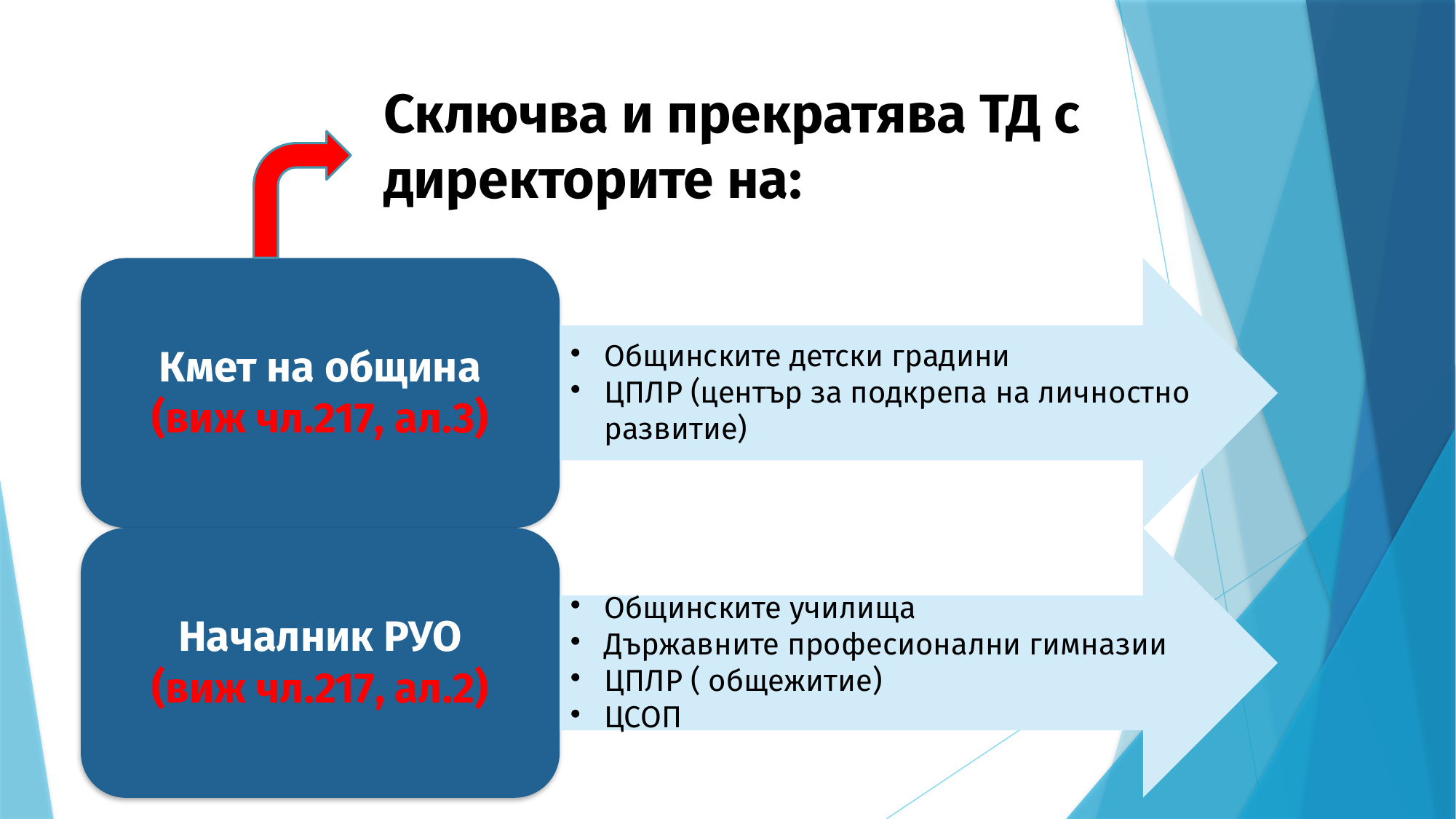

# Сключва и прекратява ТД с директорите на:

Кмет на община
(виж чл.217, ал.3)
Общинските детски градини
ЦПЛР (център за подкрепа на личностно развитие)
Началник РУО
(виж чл.217, ал.2)
Общинските училища
Държавните професионални гимназии
ЦПЛР ( общежитие)
ЦСОП